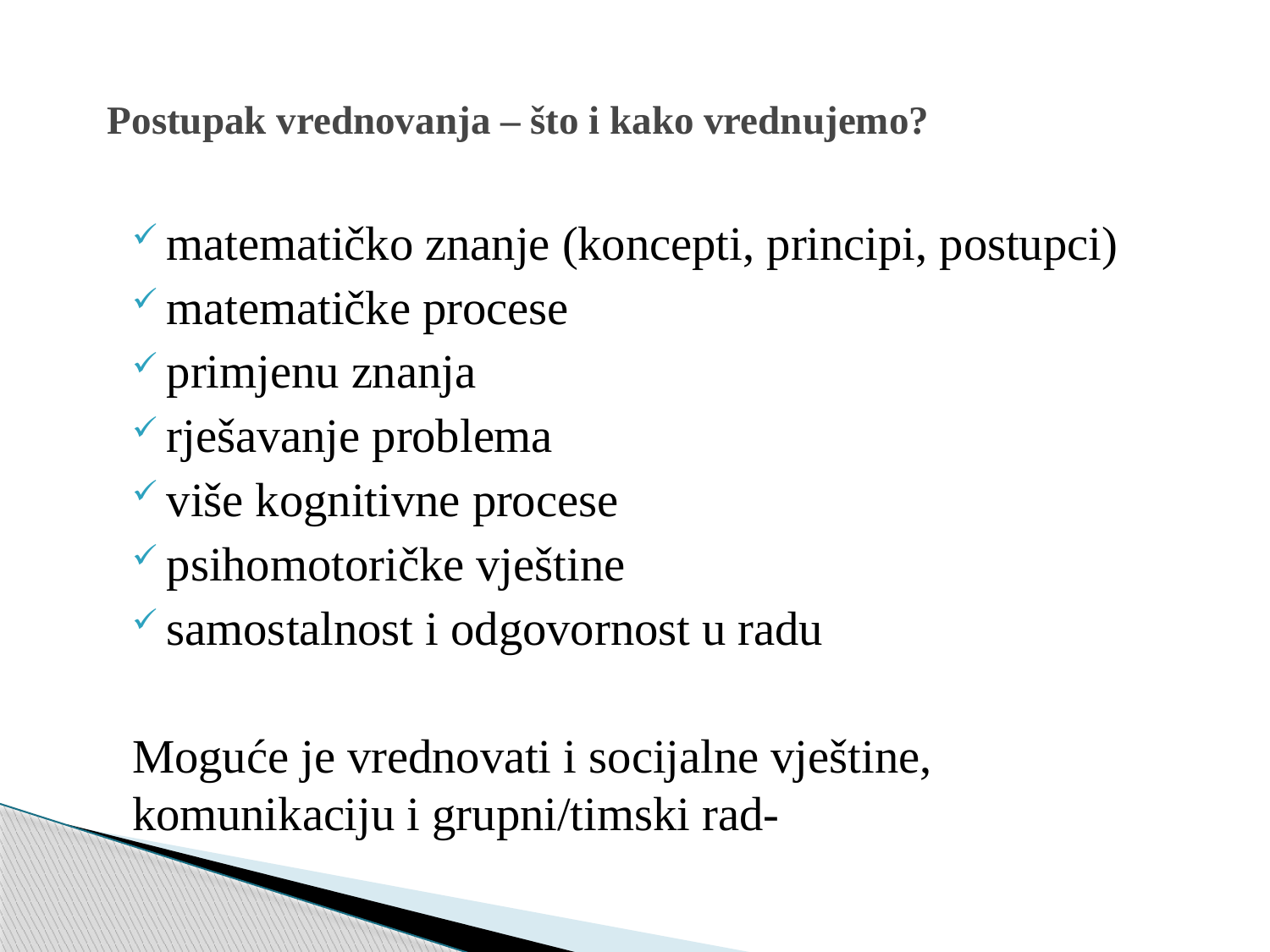

# Postupak vrednovanja – što i kako vrednujemo?
matematičko znanje (koncepti, principi, postupci)
matematičke procese
primjenu znanja
rješavanje problema
više kognitivne procese
psihomotoričke vještine
samostalnost i odgovornost u radu

Moguće je vrednovati i socijalne vještine, komunikaciju i grupni/timski rad-